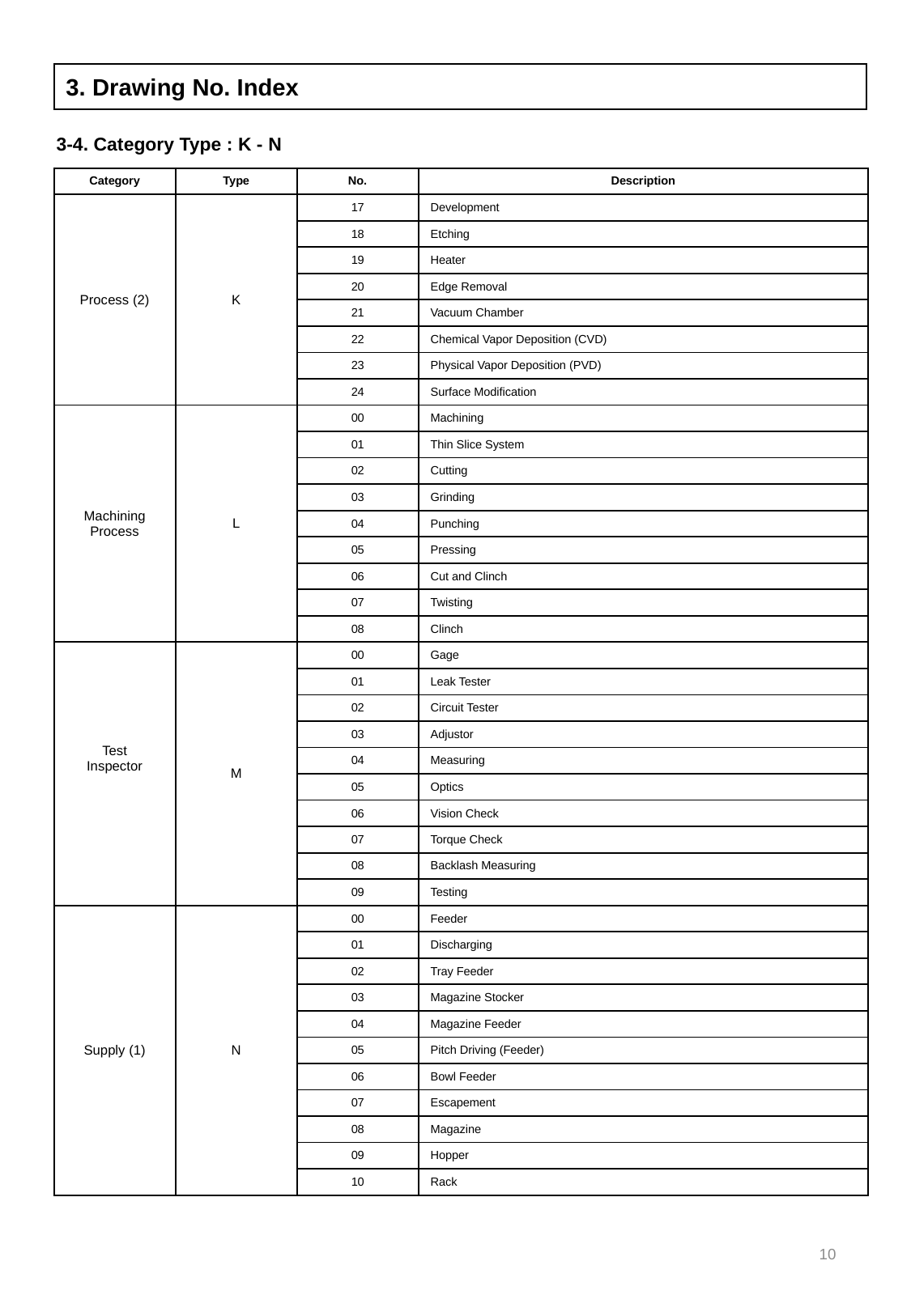

3. Drawing No. Index
3-4. Category Type : K - N
| Category | Type | No. | Description |
| --- | --- | --- | --- |
| Process (2) | K | 17 | Development |
|  |  | 18 | Etching |
|  |  | 19 | Heater |
|  |  | 20 | Edge Removal |
|  |  | 21 | Vacuum Chamber |
|  |  | 22 | Chemical Vapor Deposition (CVD) |
|  |  | 23 | Physical Vapor Deposition (PVD) |
|  |  | 24 | Surface Modification |
| Machining Process | L | 00 | Machining |
|  |  | 01 | Thin Slice System |
|  |  | 02 | Cutting |
|  |  | 03 | Grinding |
|  |  | 04 | Punching |
|  |  | 05 | Pressing |
|  |  | 06 | Cut and Clinch |
|  |  | 07 | Twisting |
|  |  | 08 | Clinch |
| Test Inspector | M | 00 | Gage |
|  |  | 01 | Leak Tester |
|  |  | 02 | Circuit Tester |
|  |  | 03 | Adjustor |
|  |  | 04 | Measuring |
|  |  | 05 | Optics |
|  |  | 06 | Vision Check |
|  |  | 07 | Torque Check |
|  |  | 08 | Backlash Measuring |
|  |  | 09 | Testing |
| Supply (1) | N | 00 | Feeder |
|  |  | 01 | Discharging |
|  |  | 02 | Tray Feeder |
|  |  | 03 | Magazine Stocker |
|  |  | 04 | Magazine Feeder |
|  |  | 05 | Pitch Driving (Feeder) |
|  |  | 06 | Bowl Feeder |
|  |  | 07 | Escapement |
|  |  | 08 | Magazine |
|  |  | 09 | Hopper |
|  |  | 10 | Rack |
10